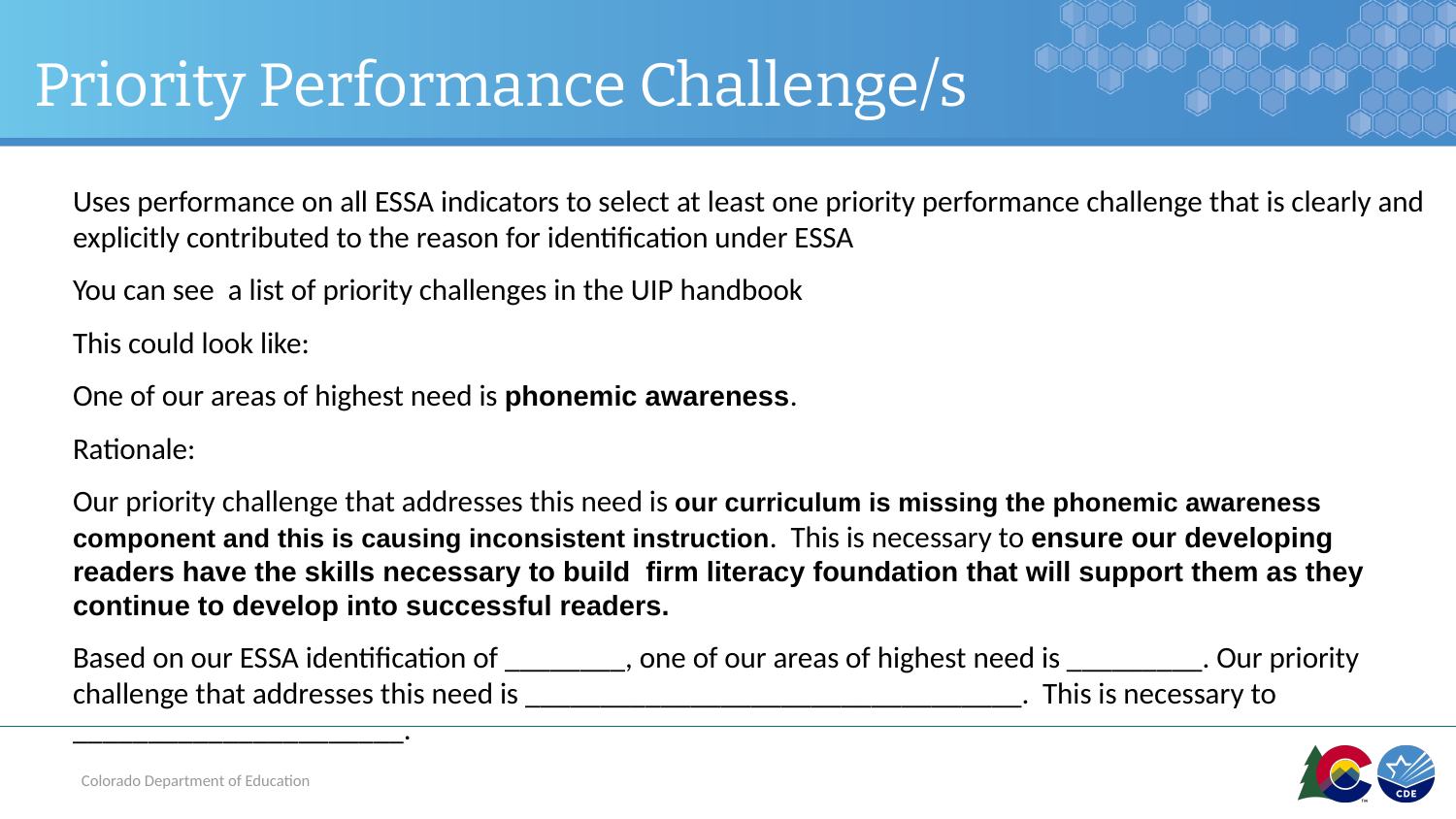

# Priority Performance Challenge/s
Uses performance on all ESSA indicators to select at least one priority performance challenge that is clearly and explicitly contributed to the reason for identification under ESSA
You can see  a list of priority challenges in the UIP handbook
This could look like:
One of our areas of highest need is phonemic awareness.
Rationale:
Our priority challenge that addresses this need is our curriculum is missing the phonemic awareness component and this is causing inconsistent instruction.  This is necessary to ensure our developing readers have the skills necessary to build  firm literacy foundation that will support them as they continue to develop into successful readers.
Based on our ESSA identification of ________, one of our areas of highest need is _________. Our priority challenge that addresses this need is _________________________________.  This is necessary to ______________________.